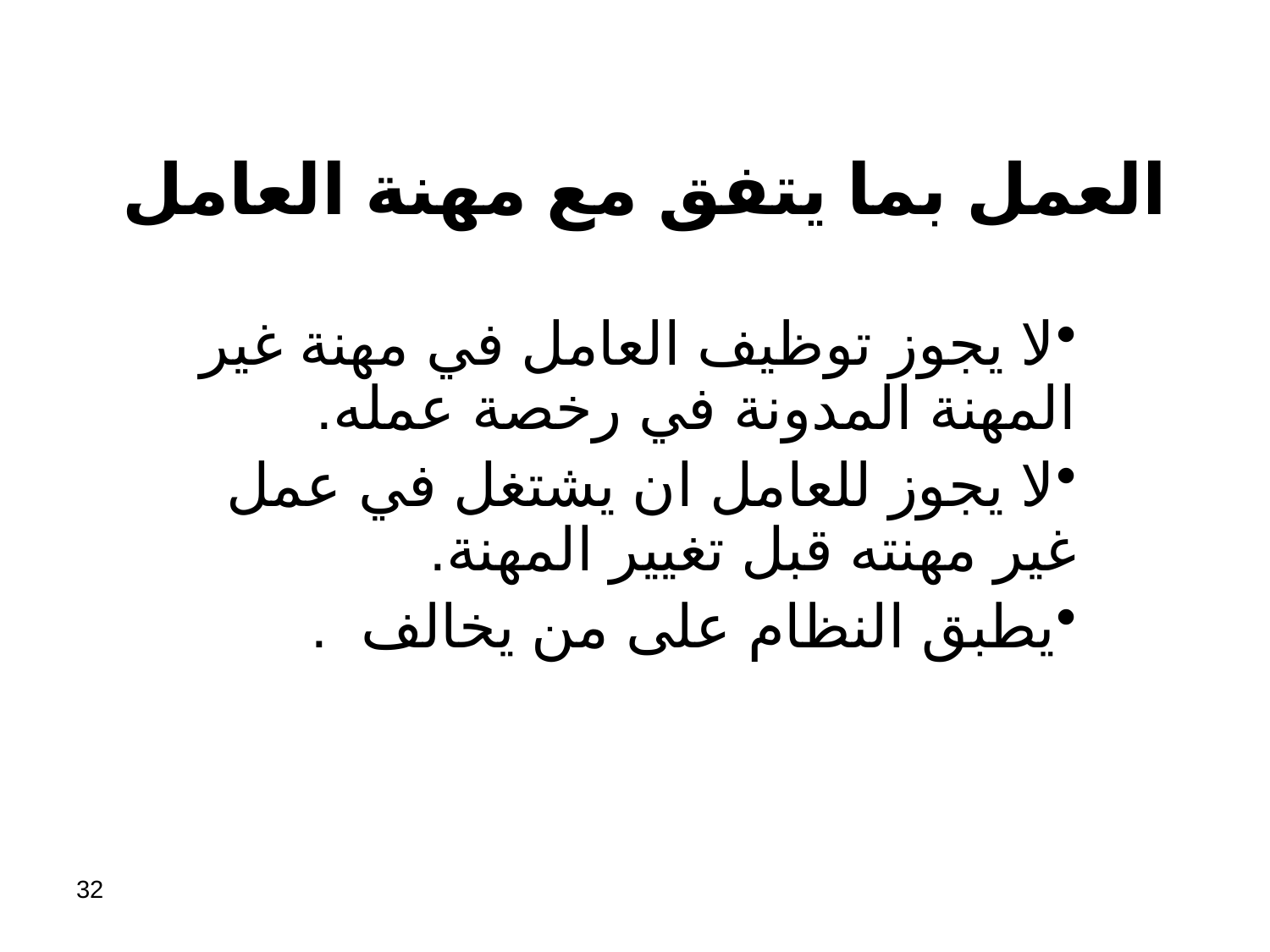

# العمل بما يتفق مع مهنة العامل
لا يجوز توظيف العامل في مهنة غير المهنة المدونة في رخصة عمله.
لا يجوز للعامل ان يشتغل في عمل غير مهنته قبل تغيير المهنة.
يطبق النظام على من يخالف  .
32